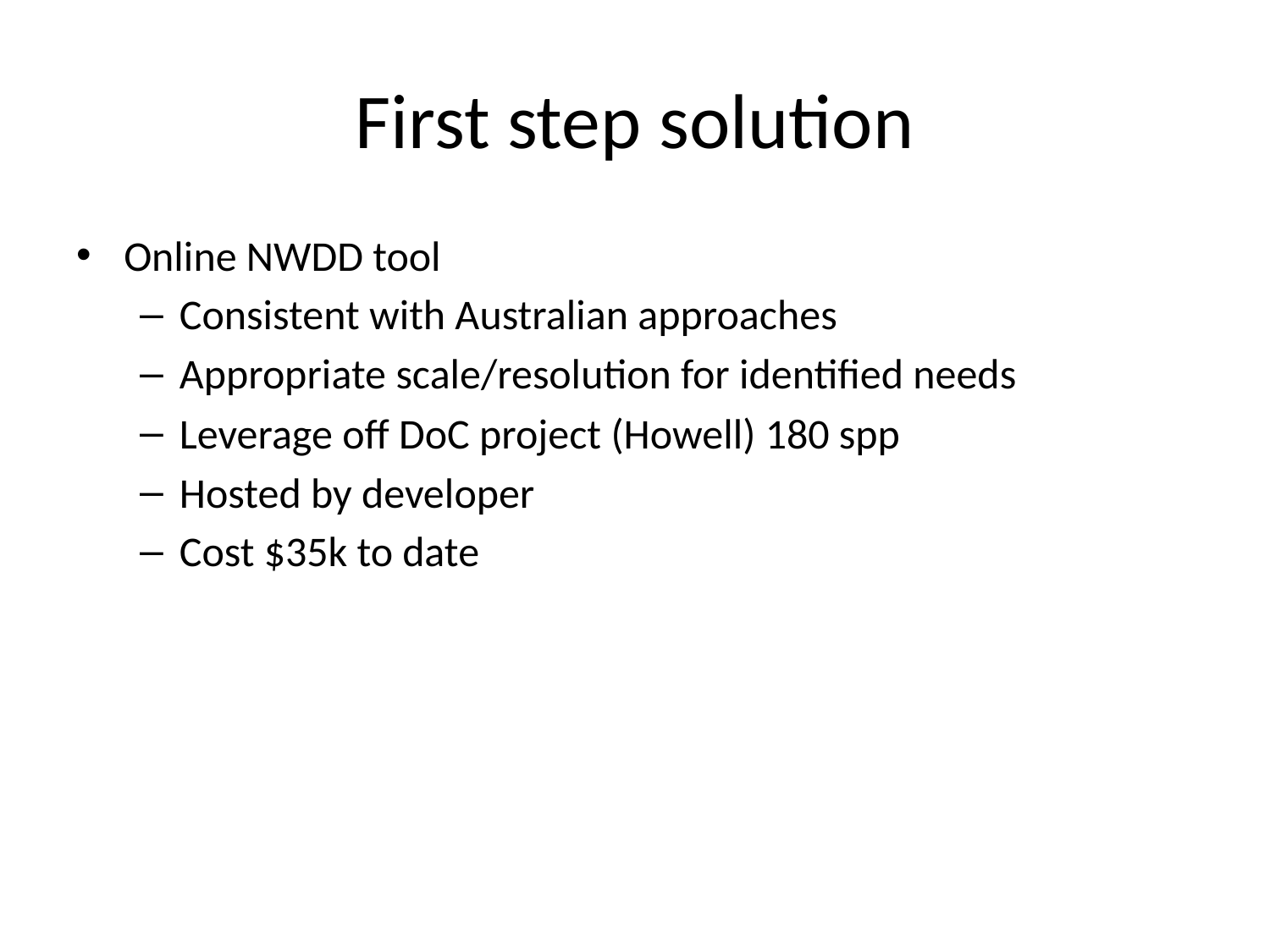

# First step solution
Online NWDD tool
Consistent with Australian approaches
Appropriate scale/resolution for identified needs
Leverage off DoC project (Howell) 180 spp
Hosted by developer
Cost $35k to date